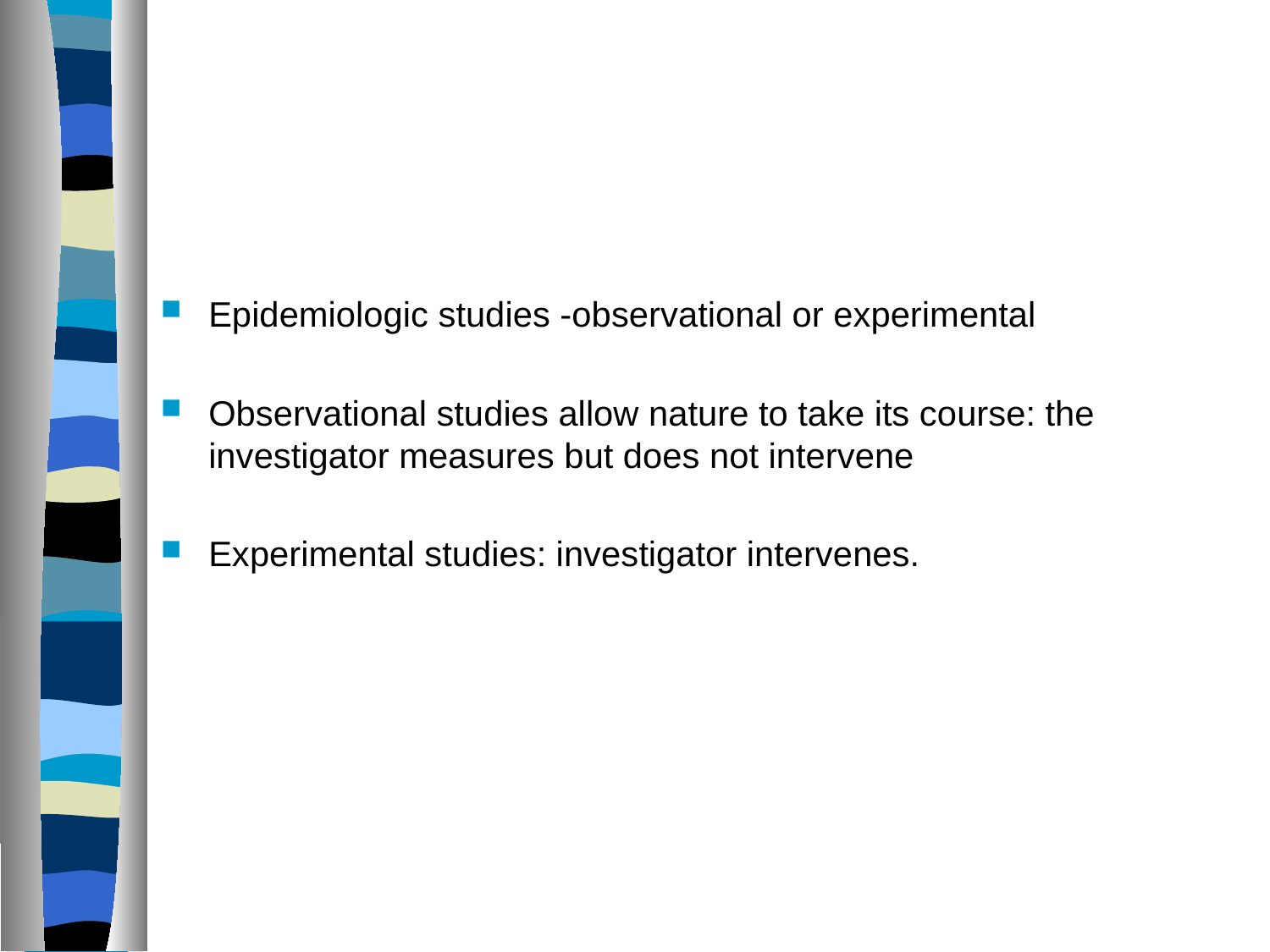

Epidemiologic studies -observational or experimental

Observational studies allow nature to take its course: the investigator measures but does not intervene

Experimental studies: investigator intervenes.